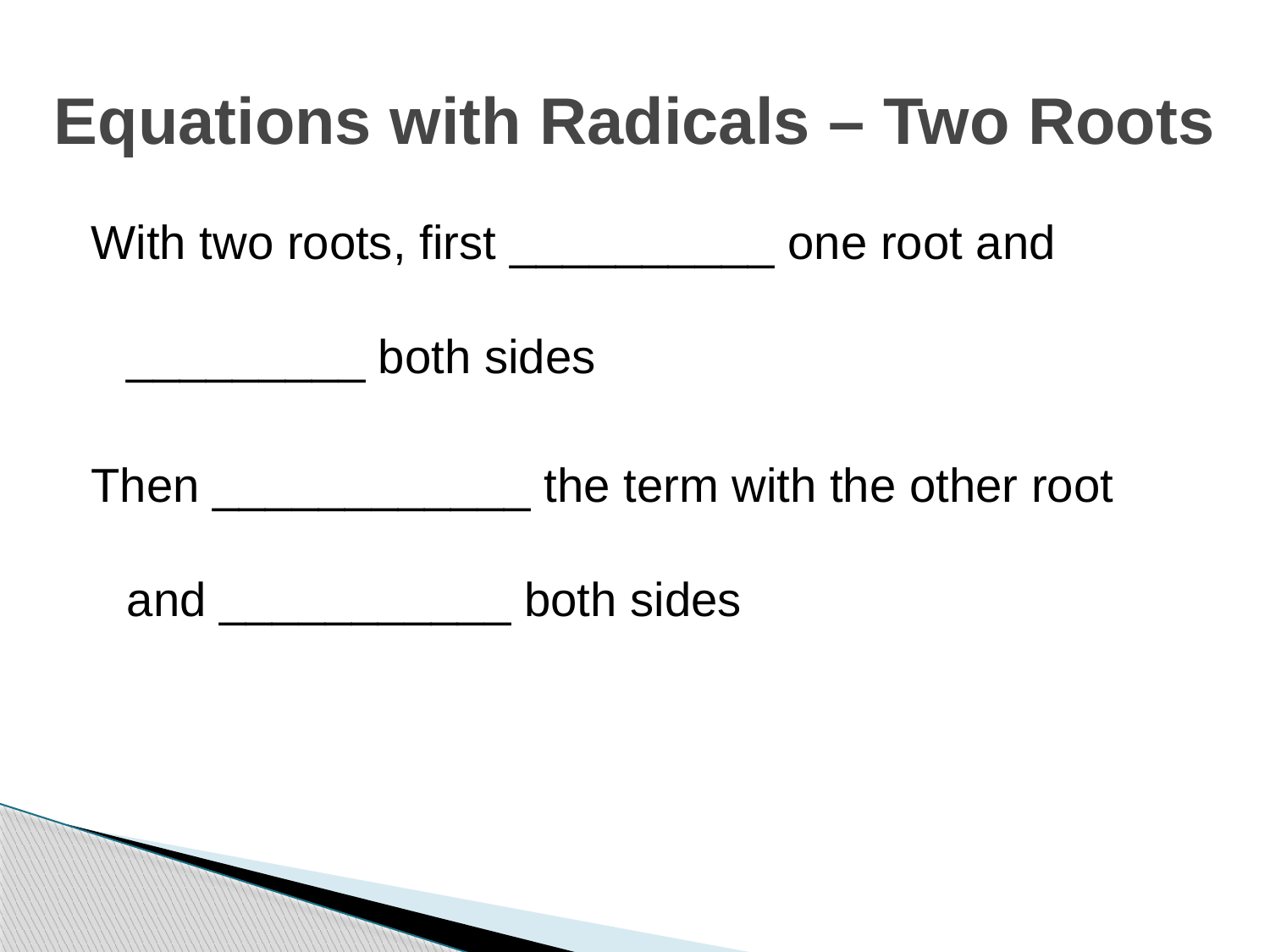

# Equations with Radicals – Two Roots
With two roots, first __________ one root and
_________ both sides

Then ____________ the term with the other root
and ___________ both sides